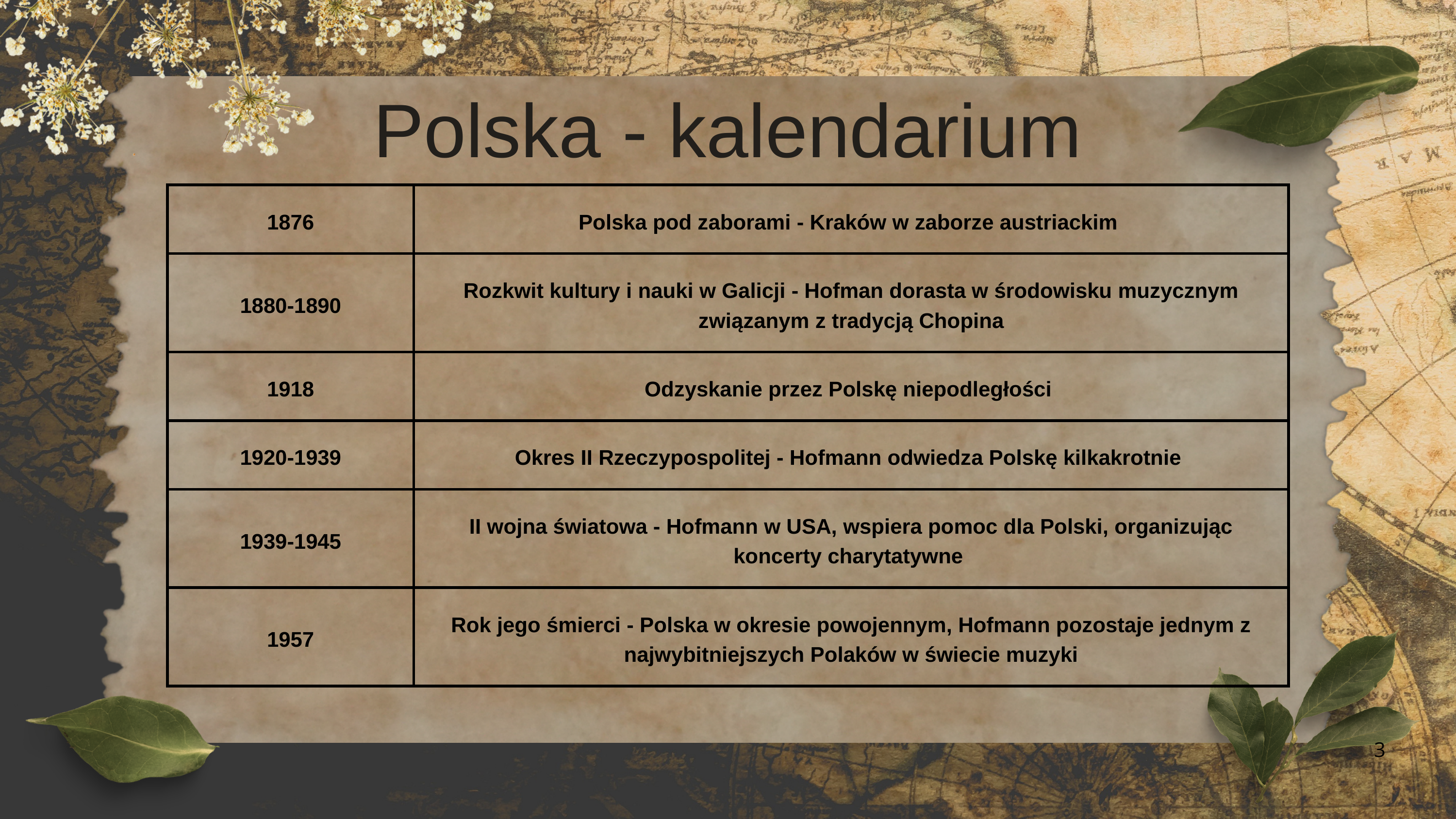

Polska - kalendarium
| 1876 | Polska pod zaborami - Kraków w zaborze austriackim |
| --- | --- |
| 1880-1890 | Rozkwit kultury i nauki w Galicji - Hofman dorasta w środowisku muzycznym związanym z tradycją Chopina |
| 1918 | Odzyskanie przez Polskę niepodległości |
| 1920-1939 | Okres II Rzeczypospolitej - Hofmann odwiedza Polskę kilkakrotnie |
| 1939-1945 | II wojna światowa - Hofmann w USA, wspiera pomoc dla Polski, organizując koncerty charytatywne |
| 1957 | Rok jego śmierci - Polska w okresie powojennym, Hofmann pozostaje jednym z najwybitniejszych Polaków w świecie muzyki |

3